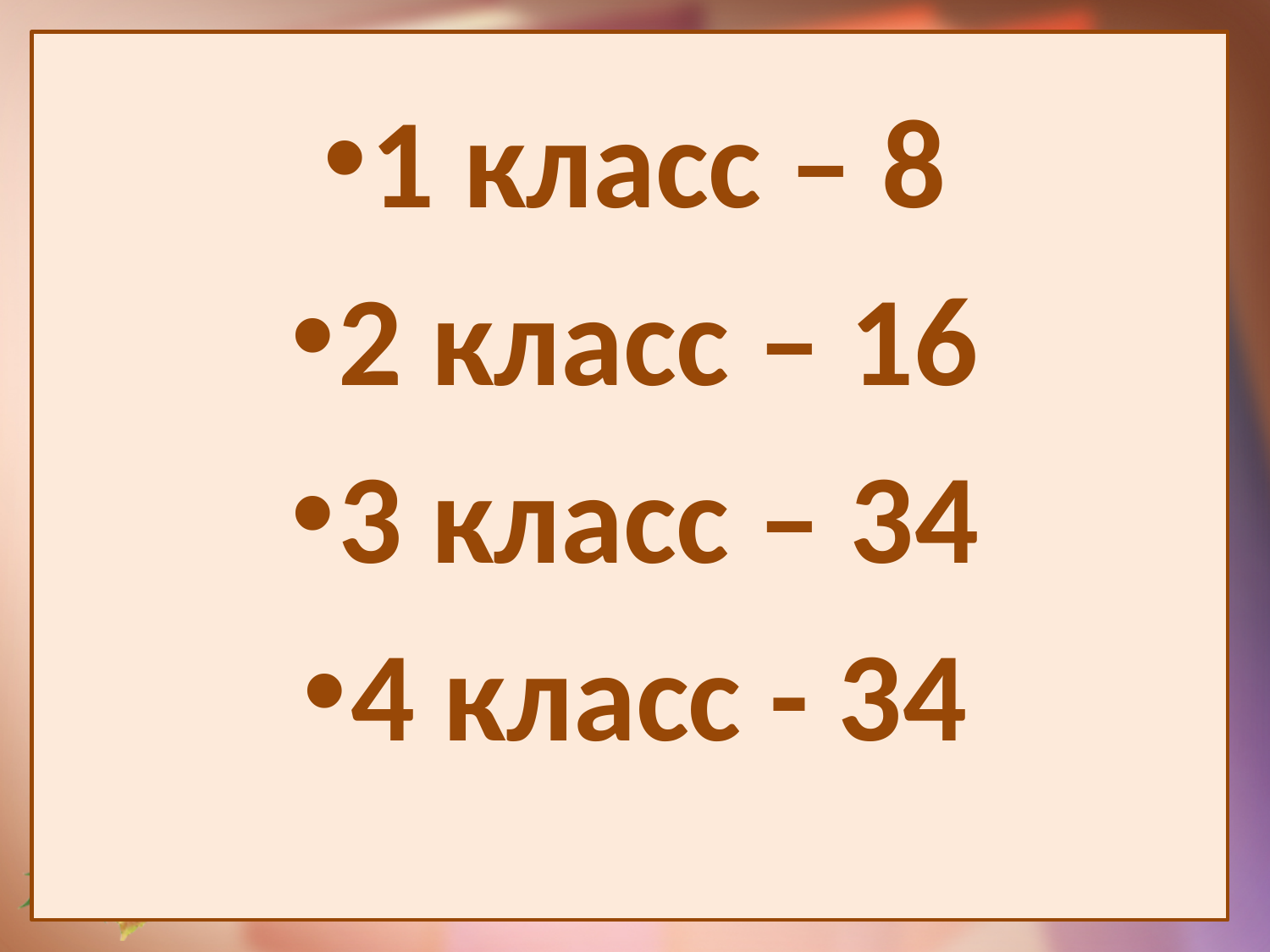

#
1 класс – 8
2 класс – 16
3 класс – 34
4 класс - 34